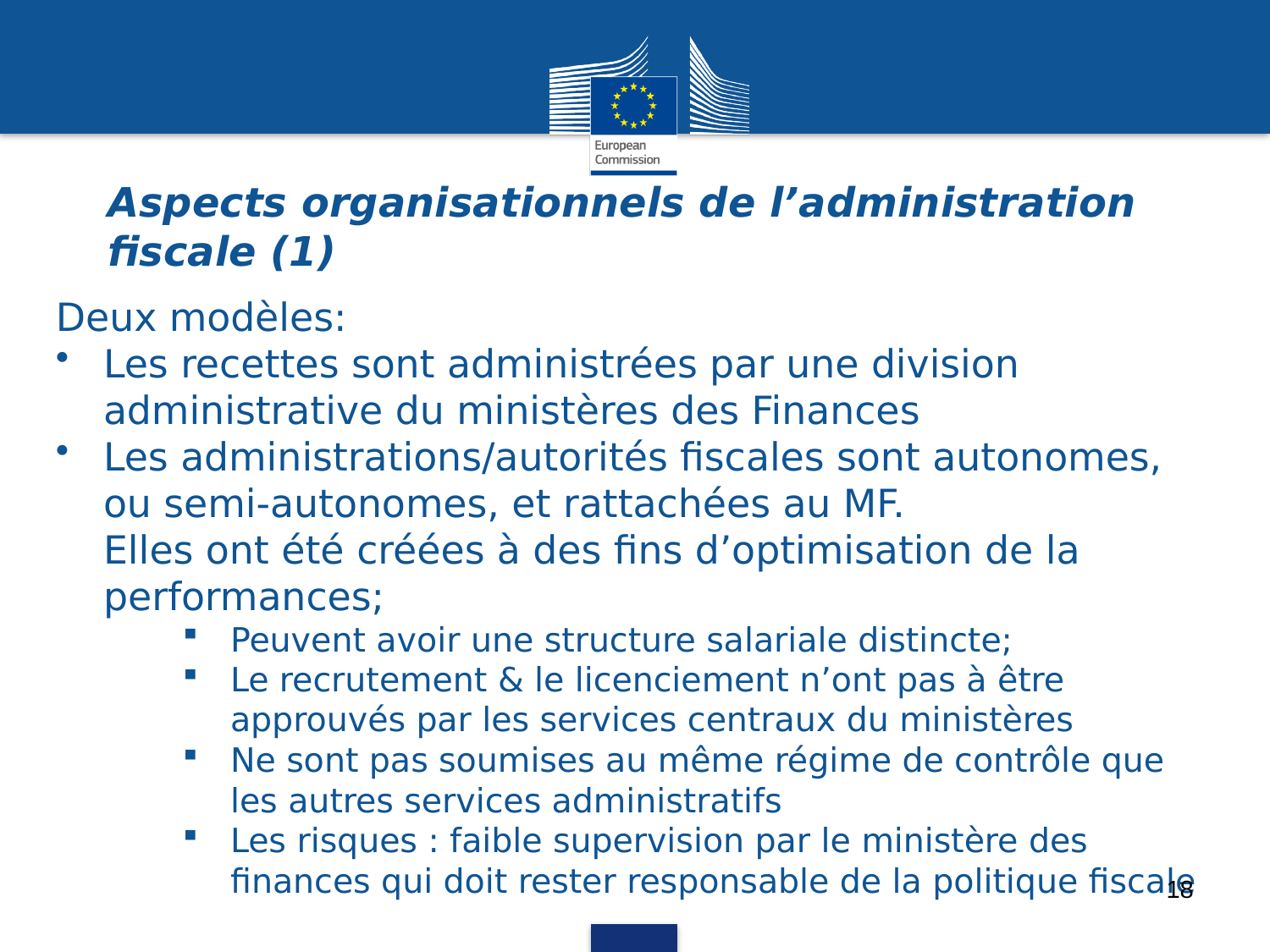

Aspects organisationnels de l’administration fiscale (1)
Deux modèles:
Les recettes sont administrées par une division administrative du ministères des Finances
Les administrations/autorités fiscales sont autonomes, ou semi-autonomes, et rattachées au MF.
Elles ont été créées à des fins d’optimisation de la performances;
Peuvent avoir une structure salariale distincte;
Le recrutement & le licenciement n’ont pas à être approuvés par les services centraux du ministères
Ne sont pas soumises au même régime de contrôle que les autres services administratifs
Les risques : faible supervision par le ministère des finances qui doit rester responsable de la politique fiscale
18